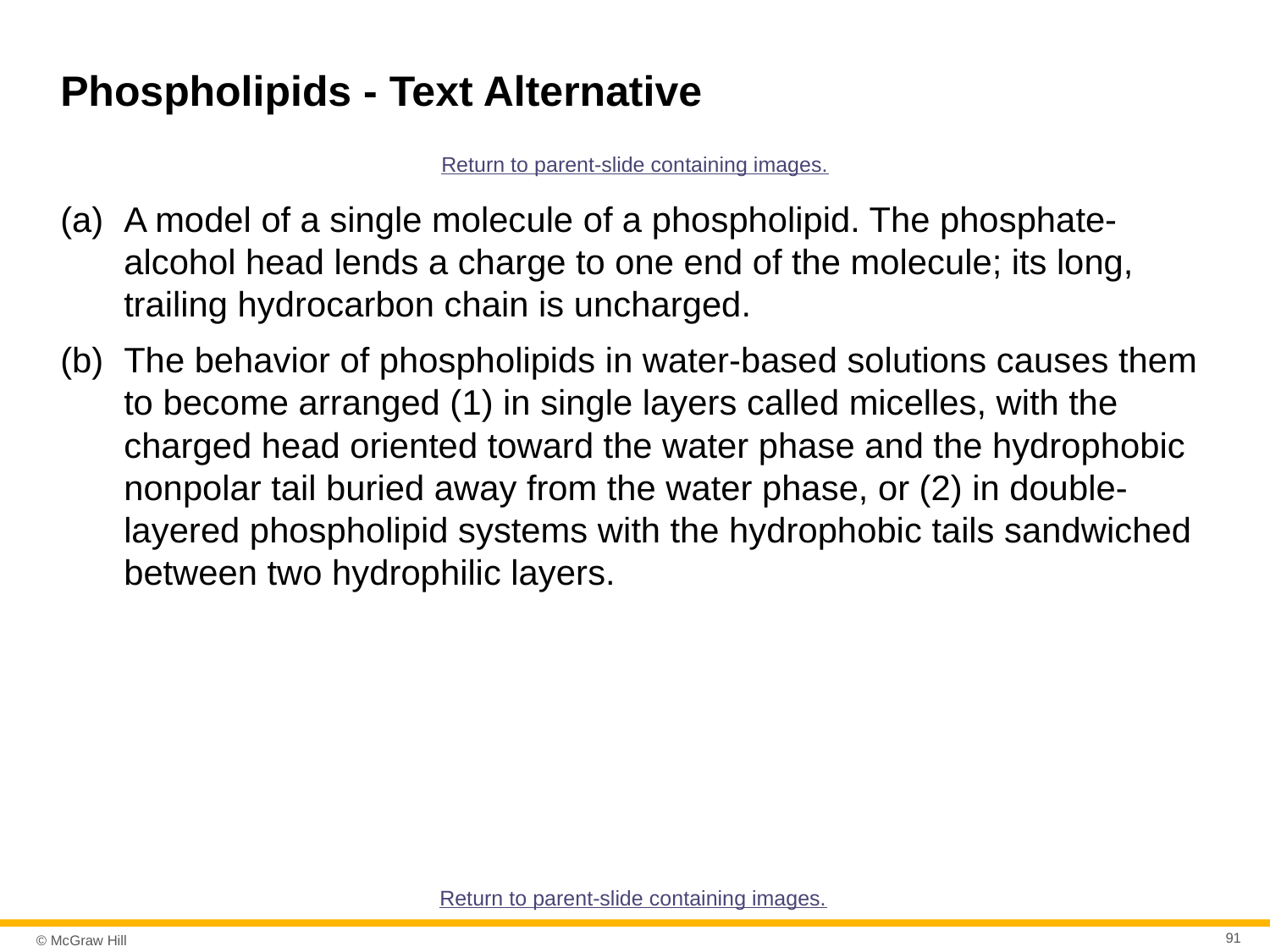

# Phospholipids - Text Alternative
Return to parent-slide containing images.
A model of a single molecule of a phospholipid. The phosphate-alcohol head lends a charge to one end of the molecule; its long, trailing hydrocarbon chain is uncharged.
The behavior of phospholipids in water-based solutions causes them to become arranged (1) in single layers called micelles, with the charged head oriented toward the water phase and the hydrophobic nonpolar tail buried away from the water phase, or (2) in double-layered phospholipid systems with the hydrophobic tails sandwiched between two hydrophilic layers.
Return to parent-slide containing images.